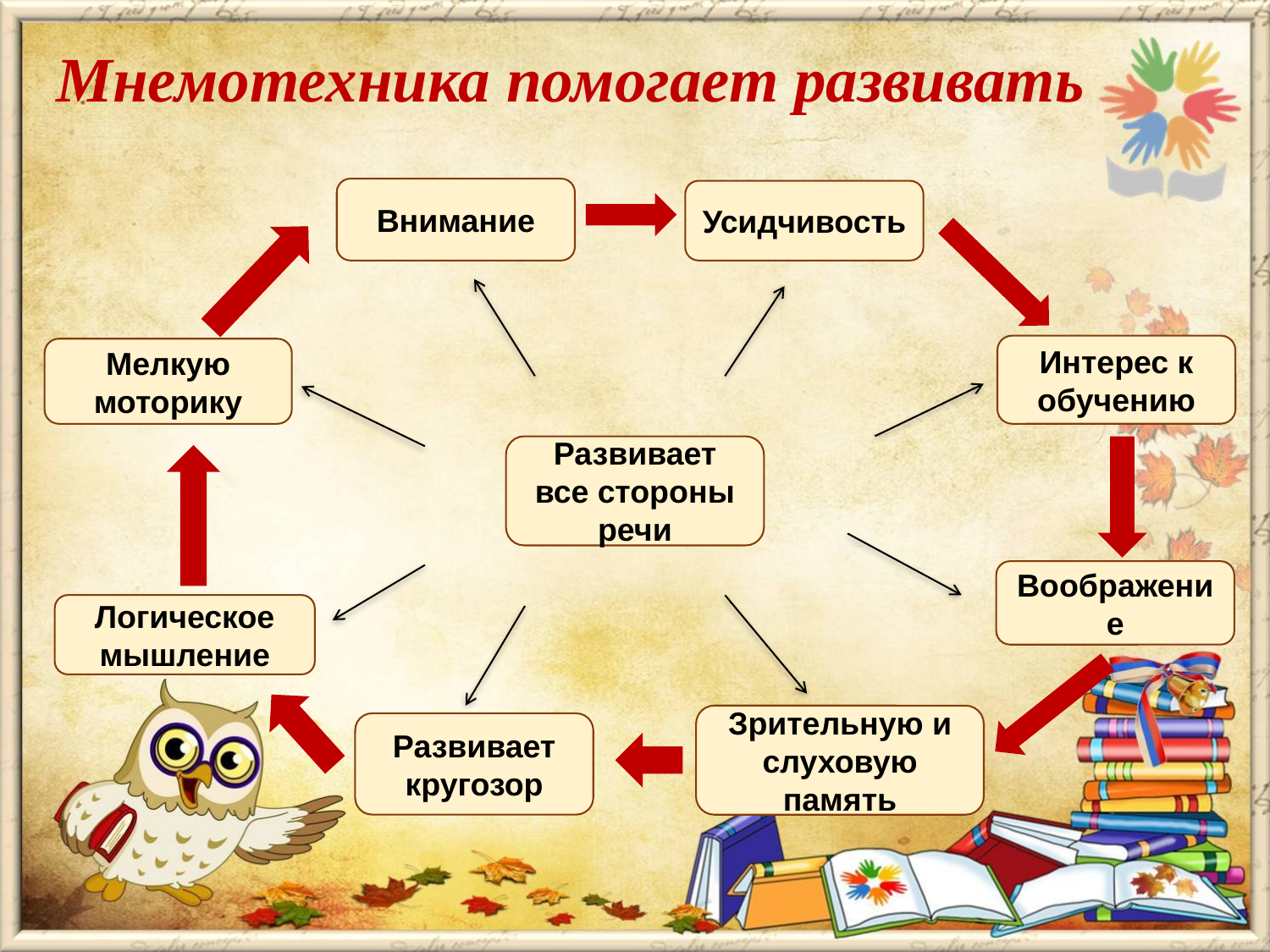

# Мнемотехника помогает развивать

Внимание
Усидчивость

Интерес к обучению
Мелкую моторику
Развивает все стороны речи

Воображение
Логическое мышление

Зрительную и слуховую память
Развивает кругозор